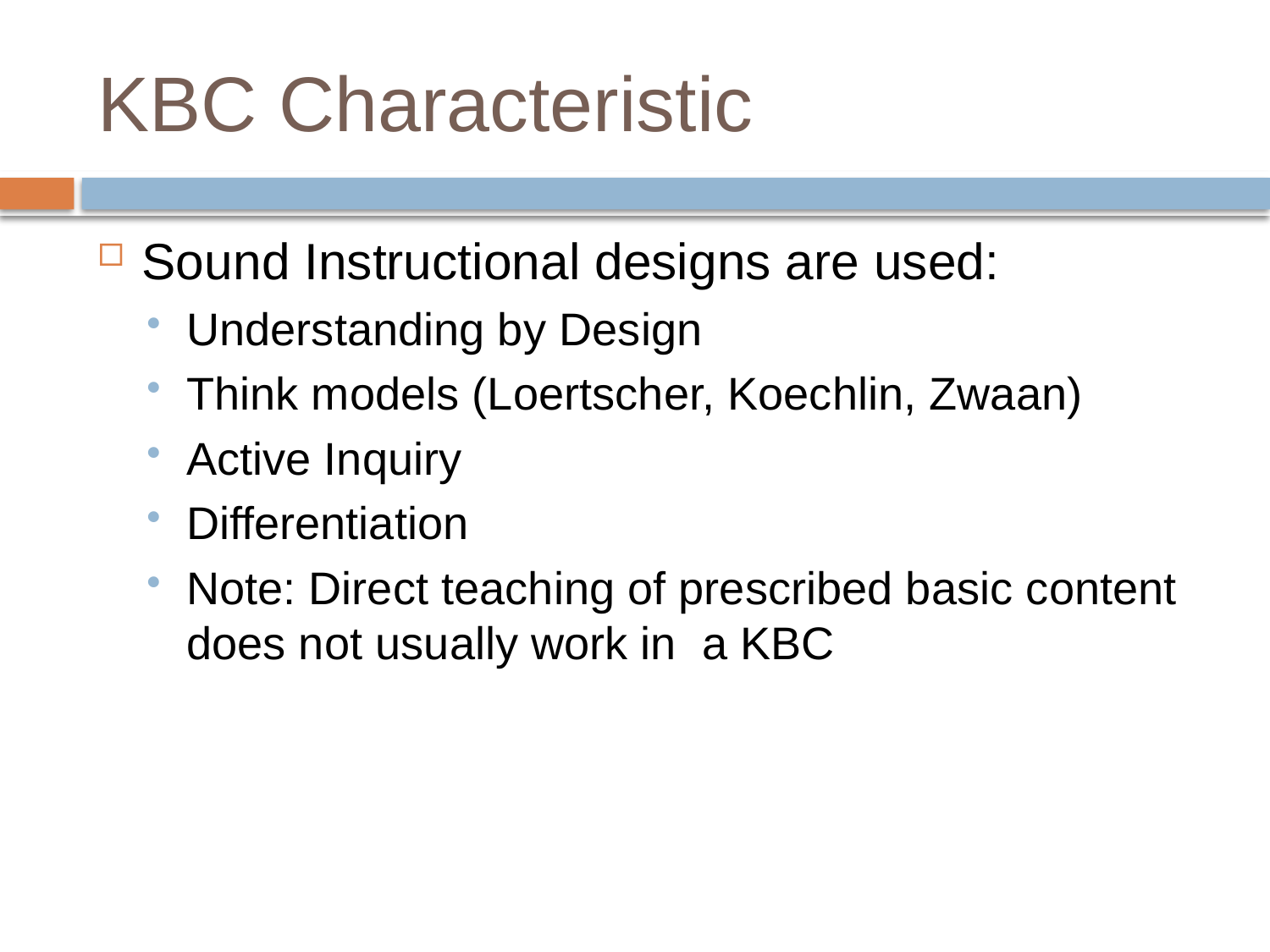

# KBC Characteristic
Sound Instructional designs are used:
Understanding by Design
Think models (Loertscher, Koechlin, Zwaan)
Active Inquiry
Differentiation
Note: Direct teaching of prescribed basic content does not usually work in  a KBC